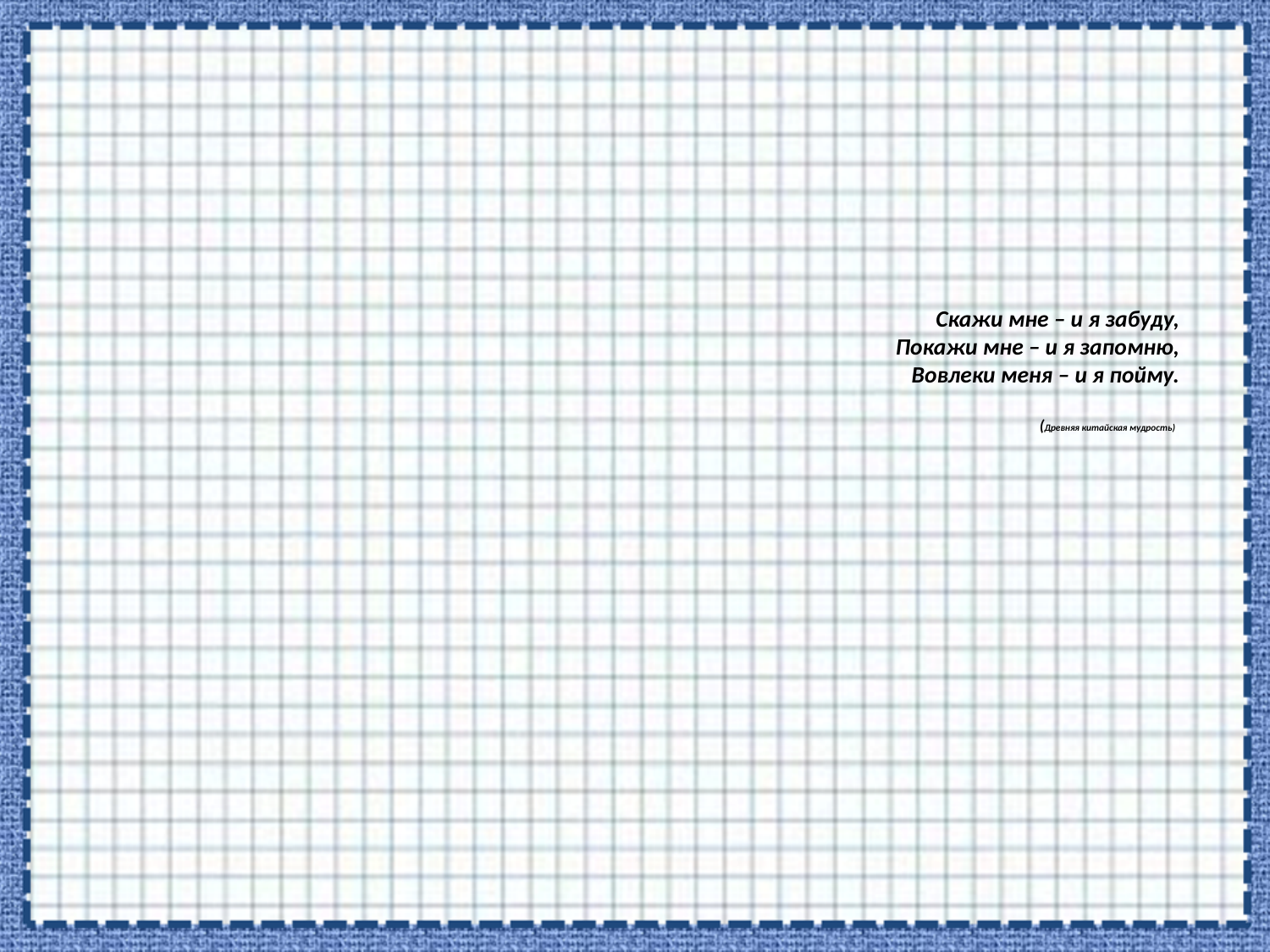

# Скажи мне – и я забуду, Покажи мне – и я запомню, Вовлеки меня – и я пойму. (Древняя китайская мудрость)